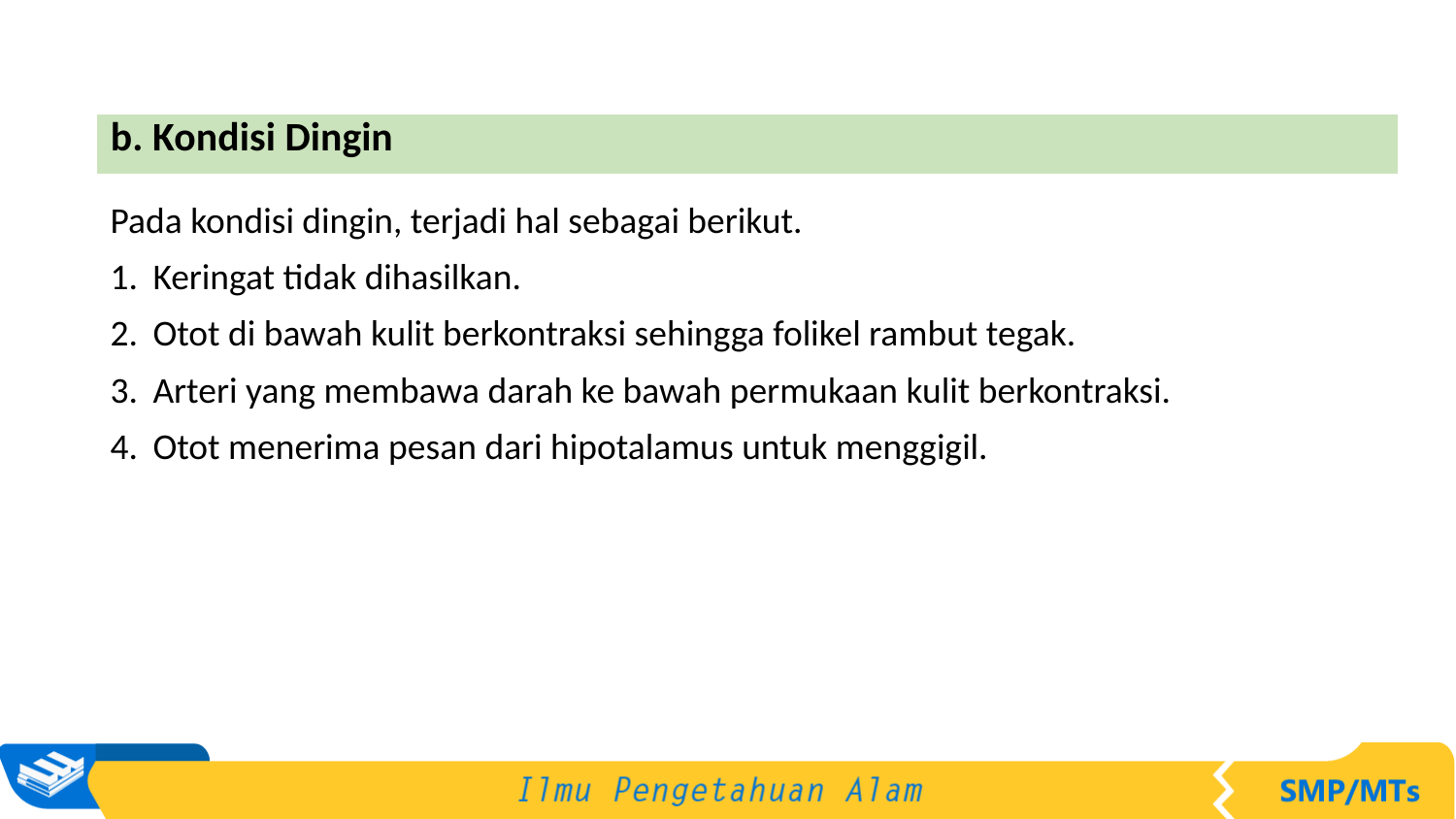

| b. Kondisi Dingin |
| --- |
Pada kondisi dingin, terjadi hal sebagai berikut.
Keringat tidak dihasilkan.
Otot di bawah kulit berkontraksi sehingga folikel rambut tegak.
Arteri yang membawa darah ke bawah permukaan kulit berkontraksi.
Otot menerima pesan dari hipotalamus untuk menggigil.